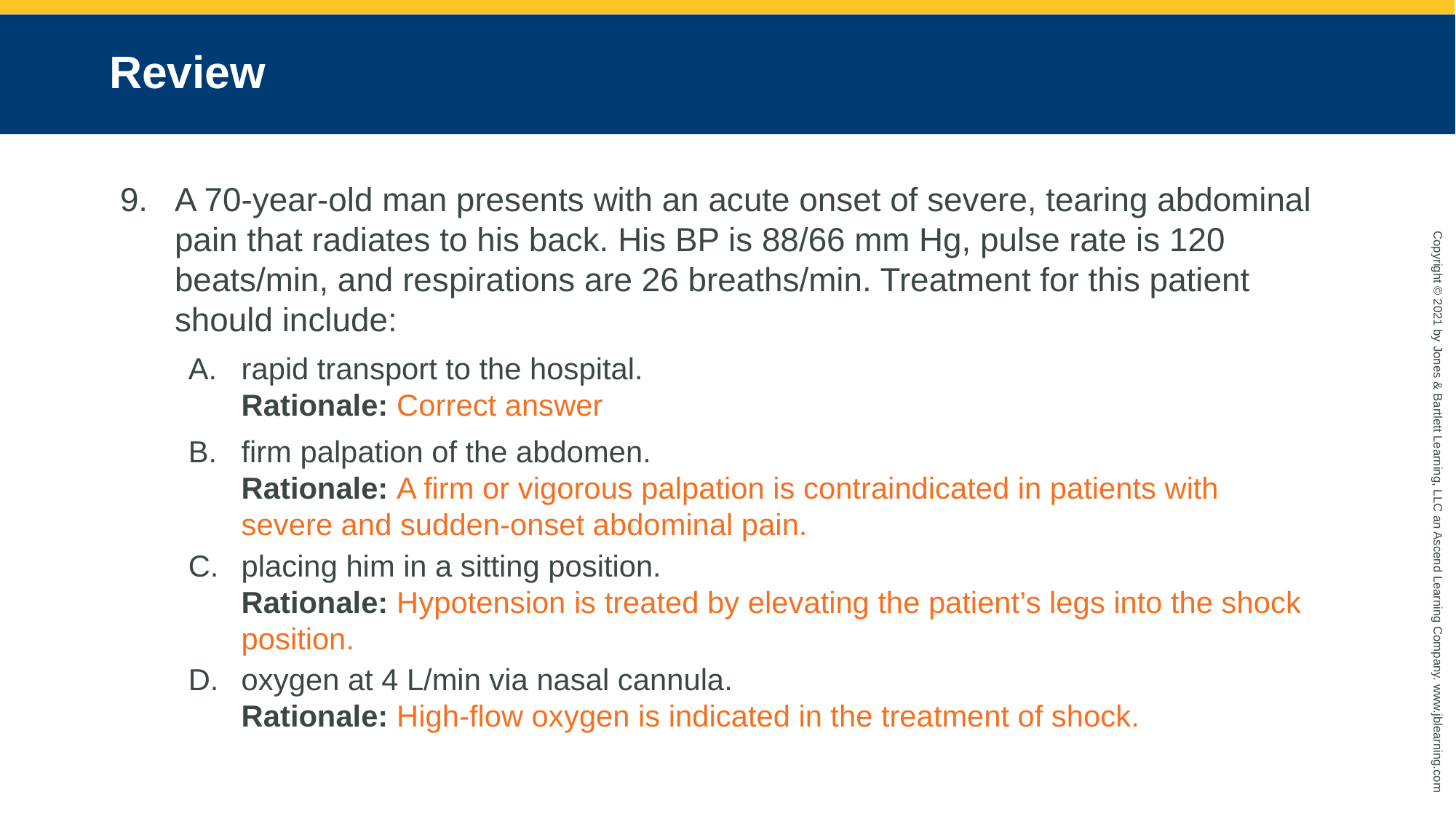

# Review
A 70-year-old man presents with an acute onset of severe, tearing abdominal pain that radiates to his back. His BP is 88/66 mm Hg, pulse rate is 120 beats/min, and respirations are 26 breaths/min. Treatment for this patient should include:
rapid transport to the hospital.
Rationale: Correct answer
firm palpation of the abdomen.
Rationale: A firm or vigorous palpation is contraindicated in patients with severe and sudden-onset abdominal pain.
placing him in a sitting position.
Rationale: Hypotension is treated by elevating the patient’s legs into the shock position.
oxygen at 4 L/min via nasal cannula.
Rationale: High-flow oxygen is indicated in the treatment of shock.